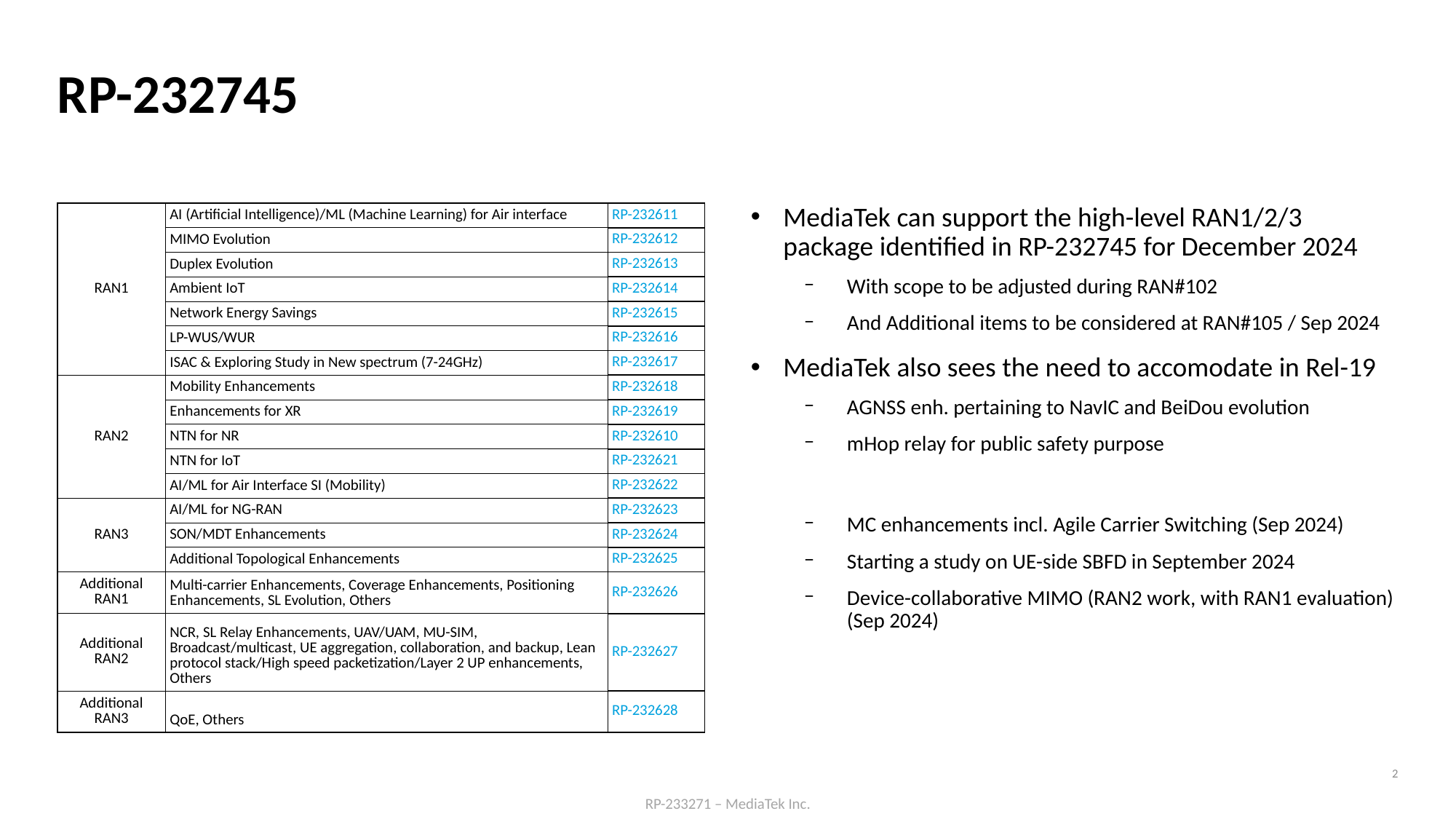

# RP-232745
MediaTek can support the high-level RAN1/2/3 package identified in RP-232745 for December 2024
With scope to be adjusted during RAN#102
And Additional items to be considered at RAN#105 / Sep 2024
MediaTek also sees the need to accomodate in Rel-19
AGNSS enh. pertaining to NavIC and BeiDou evolution
mHop relay for public safety purpose

MC enhancements incl. Agile Carrier Switching (Sep 2024)
Starting a study on UE-side SBFD in September 2024
Device-collaborative MIMO (RAN2 work, with RAN1 evaluation) (Sep 2024)

| RAN1 | AI (Artificial Intelligence)/ML (Machine Learning) for Air interface | RP-232611 |
| --- | --- | --- |
|  | MIMO Evolution | RP-232612 |
|  | Duplex Evolution | RP-232613 |
|  | Ambient IoT | RP-232614 |
|  | Network Energy Savings | RP-232615 |
|  | LP-WUS/WUR | RP-232616 |
|  | ISAC & Exploring Study in New spectrum (7-24GHz) | RP-232617 |
| RAN2 | Mobility Enhancements | RP-232618 |
|  | Enhancements for XR | RP-232619 |
|  | NTN for NR | RP-232610 |
|  | NTN for IoT | RP-232621 |
|  | AI/ML for Air Interface SI (Mobility) | RP-232622 |
| RAN3 | AI/ML for NG-RAN | RP-232623 |
|  | SON/MDT Enhancements | RP-232624 |
|  | Additional Topological Enhancements | RP-232625 |
| Additional RAN1 | Multi-carrier Enhancements, Coverage Enhancements, Positioning Enhancements, SL Evolution, Others | RP-232626 |
| Additional RAN2 | NCR, SL Relay Enhancements, UAV/UAM, MU-SIM, Broadcast/multicast, UE aggregation, collaboration, and backup, Lean protocol stack/High speed packetization/Layer 2 UP enhancements, Others | RP-232627 |
| Additional RAN3 | QoE, Others | RP-232628 |
2